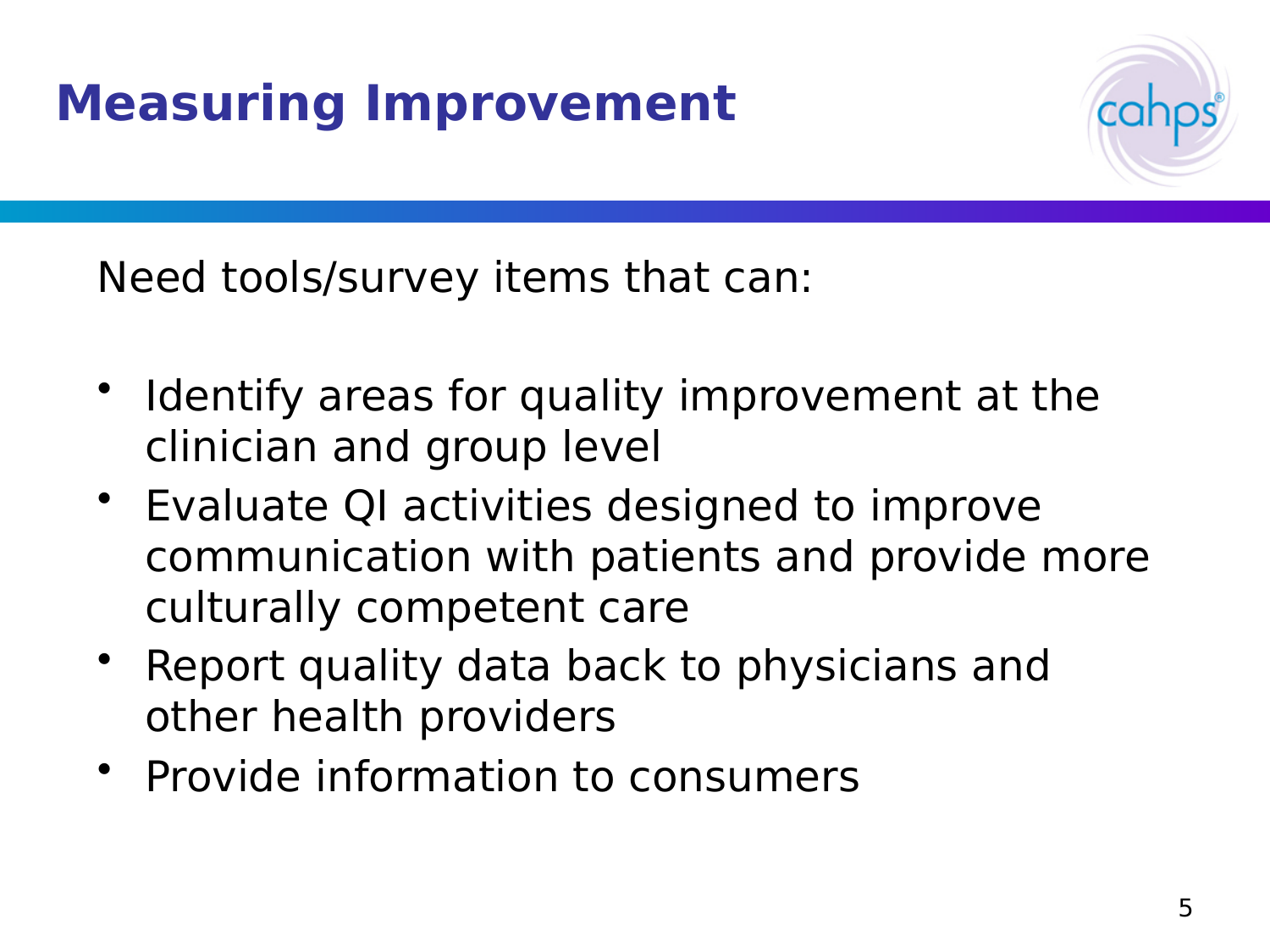

# Measuring Improvement
Need tools/survey items that can:

Identify areas for quality improvement at the clinician and group level
Evaluate QI activities designed to improve communication with patients and provide more culturally competent care
Report quality data back to physicians and other health providers
Provide information to consumers

5